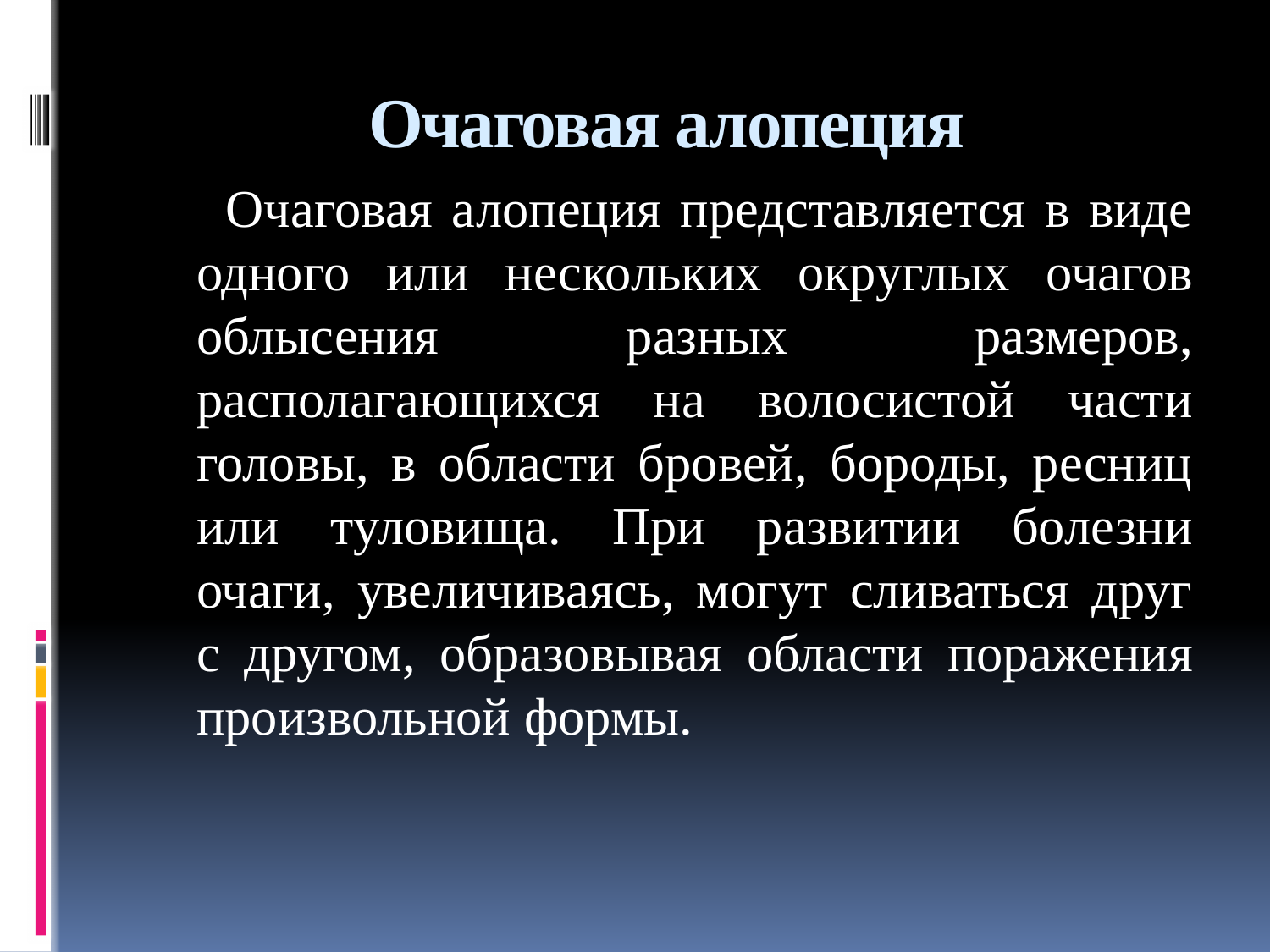

# Очаговая алопеция
    Очаговая алопеция представляется в виде одного или нескольких округлых очагов облысения разных размеров, располагающихся на волосистой части головы, в области бровей, бороды, ресниц или туловища. При развитии болезни очаги, увеличиваясь, могут сливаться друг с другом, образовывая области поражения произвольной формы.